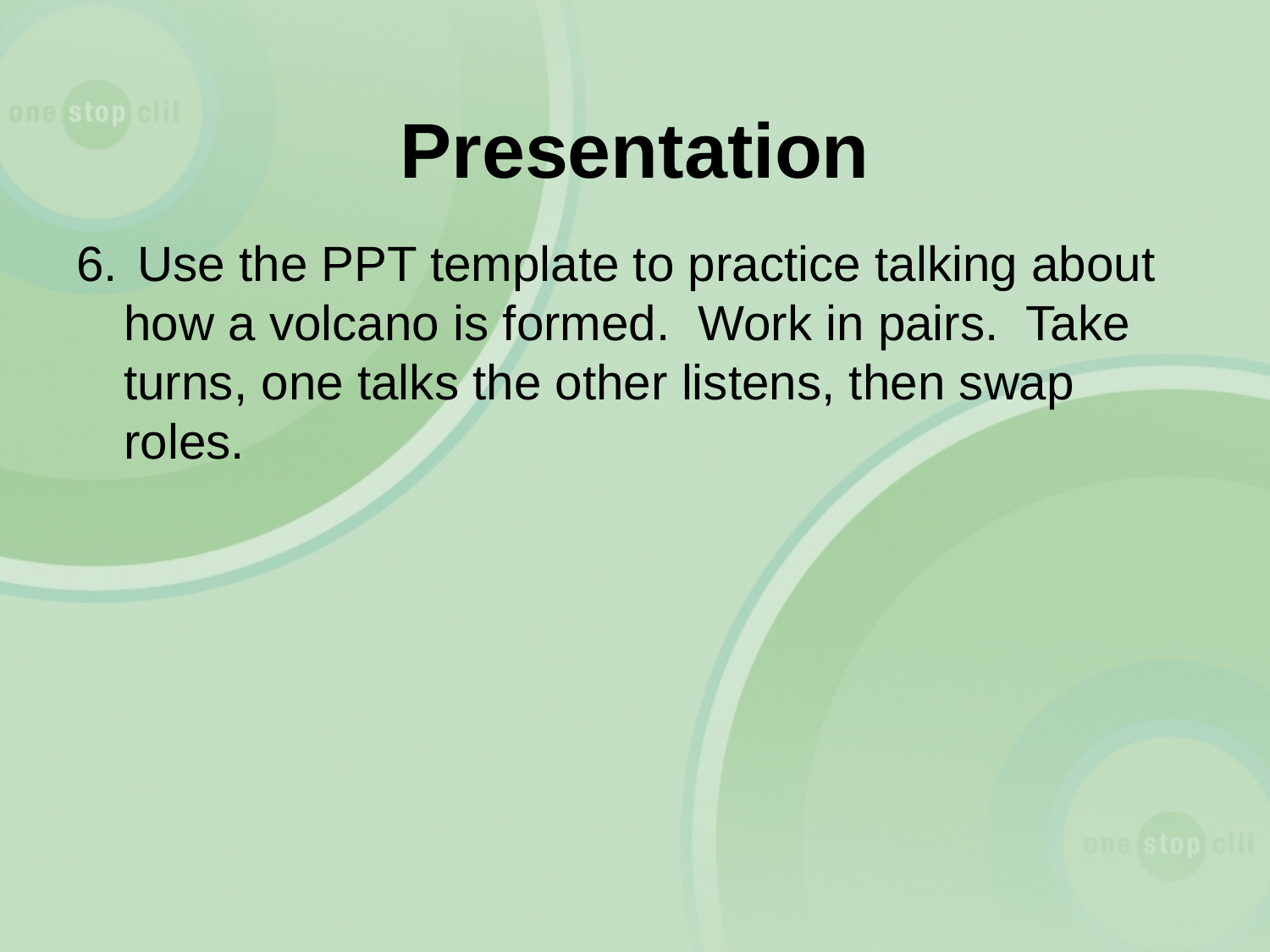

# Presentation
6.	 Use the PPT template to practice talking about how a volcano is formed.  Work in pairs.  Take turns, one talks the other listens, then swap roles.